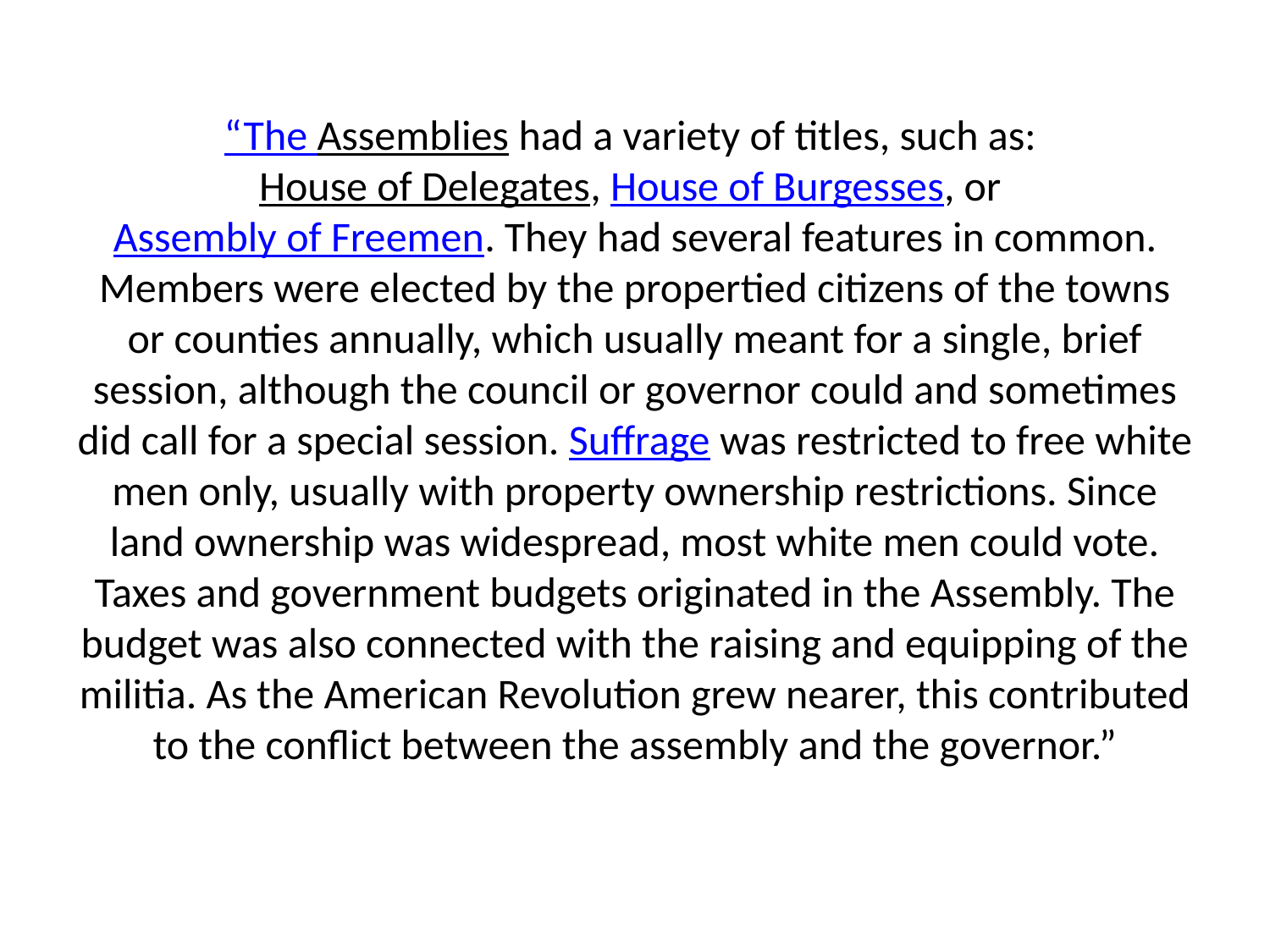

# “The Assemblies had a variety of titles, such as: House of Delegates, House of Burgesses, or Assembly of Freemen. They had several features in common. Members were elected by the propertied citizens of the towns or counties annually, which usually meant for a single, brief session, although the council or governor could and sometimes did call for a special session. Suffrage was restricted to free white men only, usually with property ownership restrictions. Since land ownership was widespread, most white men could vote. Taxes and government budgets originated in the Assembly. The budget was also connected with the raising and equipping of the militia. As the American Revolution grew nearer, this contributed to the conflict between the assembly and the governor.”